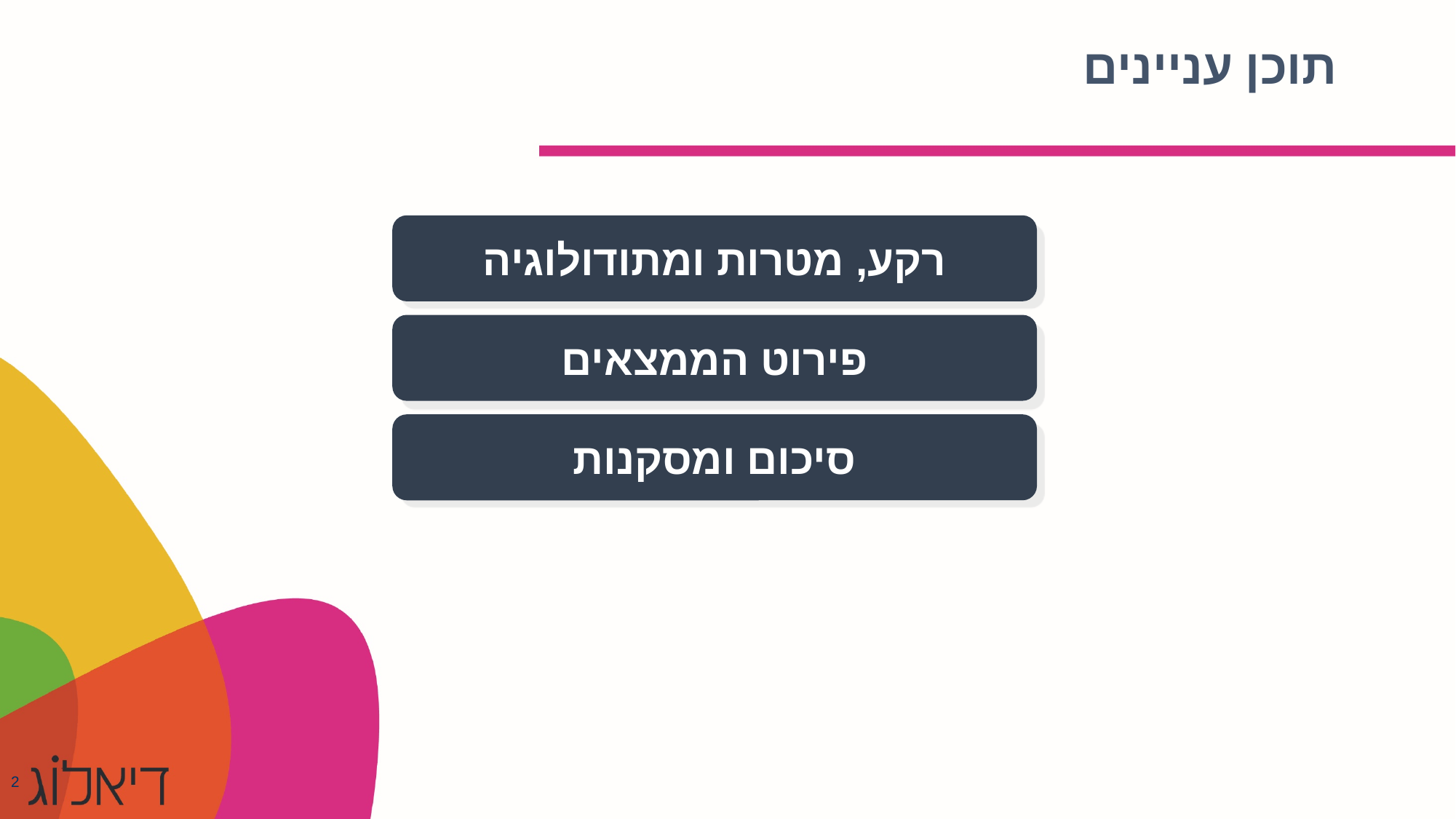

תוכן עניינים
רקע, מטרות ומתודולוגיה
פירוט הממצאים
סיכום ומסקנות
2